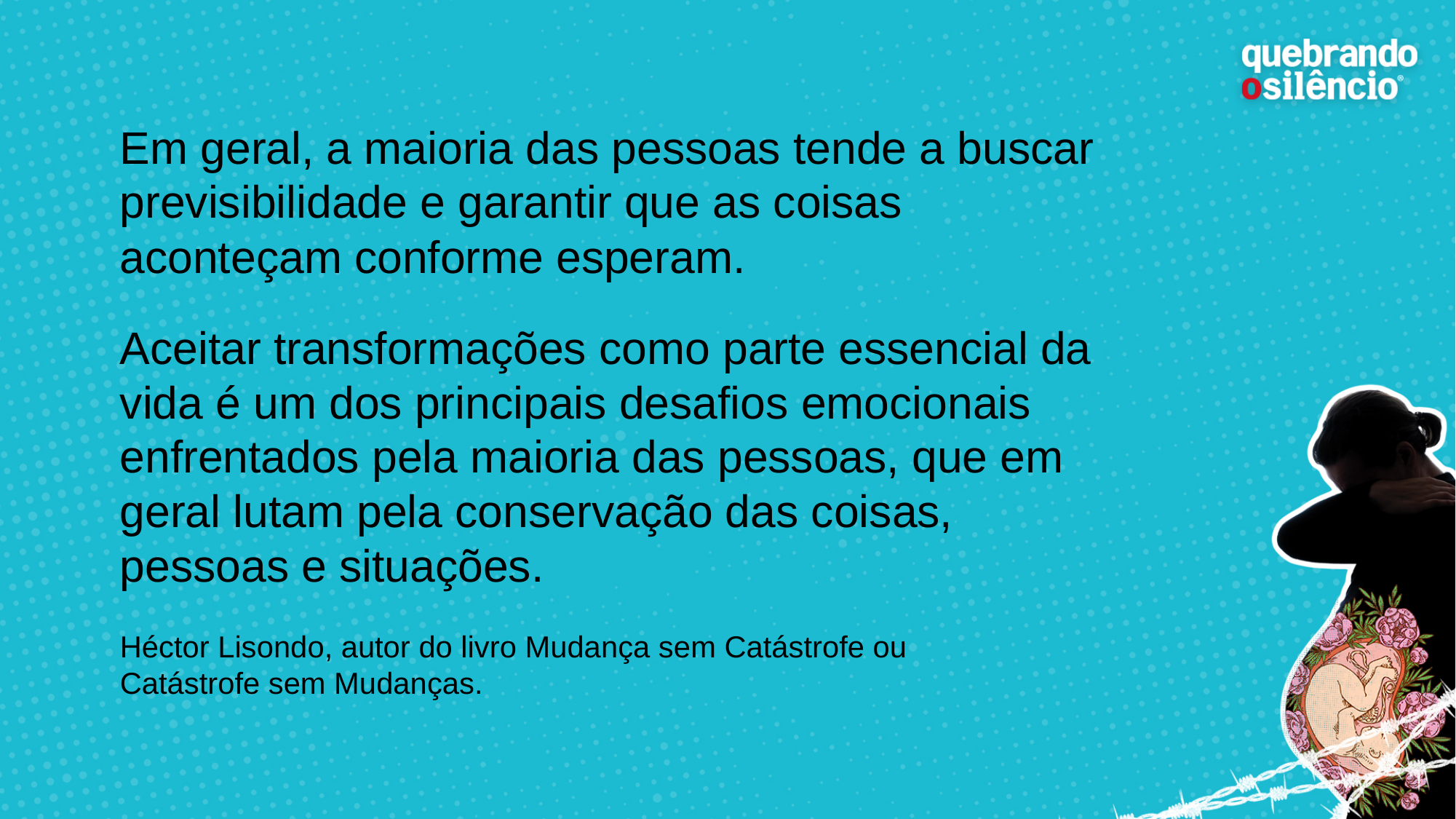

Em geral, a maioria das pessoas tende a buscar previsibilidade e garantir que as coisas aconteçam conforme esperam.
Aceitar transformações como parte essencial da vida é um dos principais desafios emocionais enfrentados pela maioria das pessoas, que em geral lutam pela conservação das coisas, pessoas e situações.
Héctor Lisondo, autor do livro Mudança sem Catástrofe ou          Catástrofe sem Mudanças.